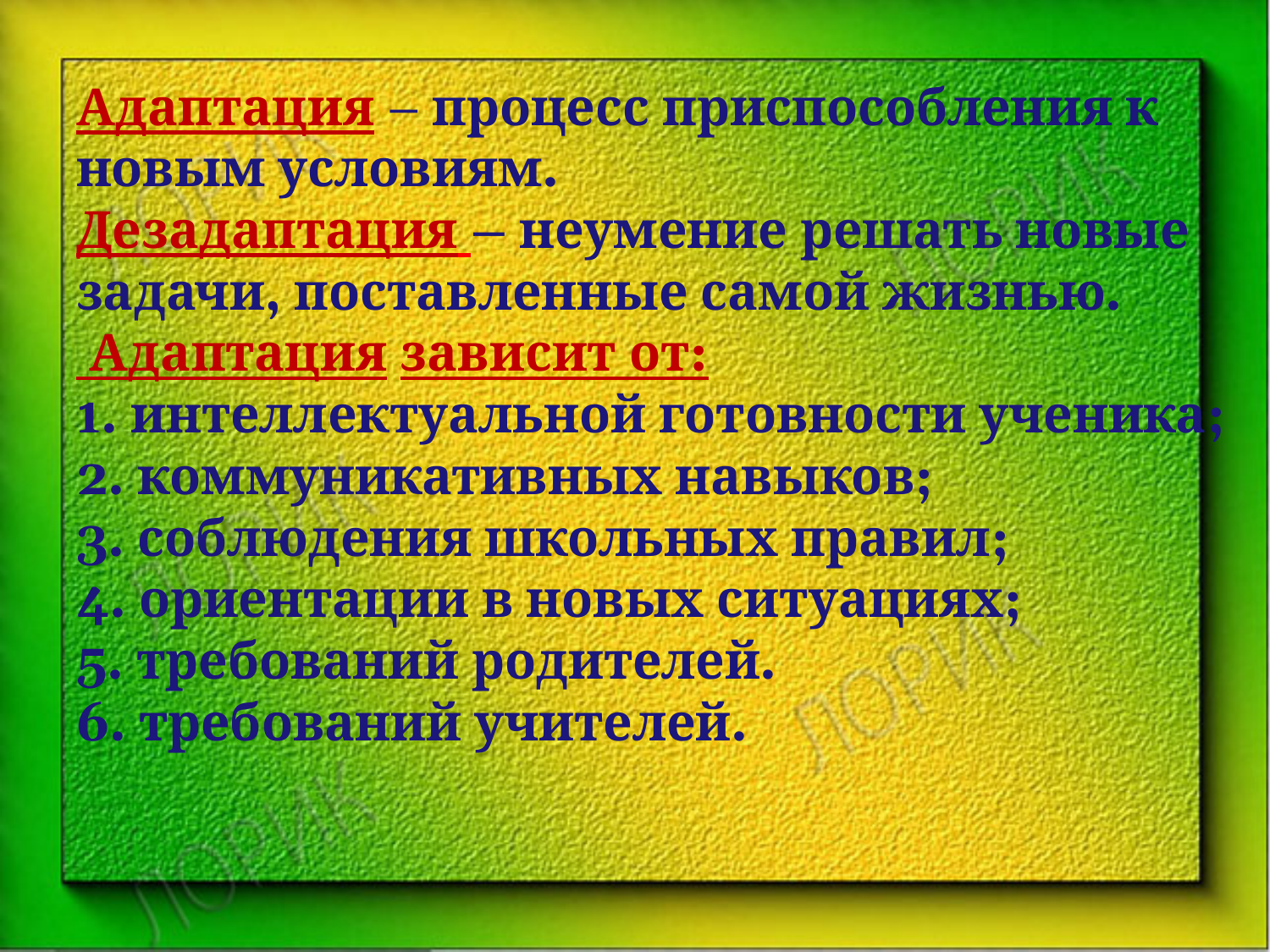

# Адаптация – процесс приспособления к новым условиям. Дезадаптация – неумение решать новые задачи, поставленные самой жизнью. Адаптация зависит от: 1. интеллектуальной готовности ученика; 2. коммуникативных навыков; 3. соблюдения школьных правил; 4. ориентации в новых ситуациях; 5. требований родителей. 6. требований учителей.